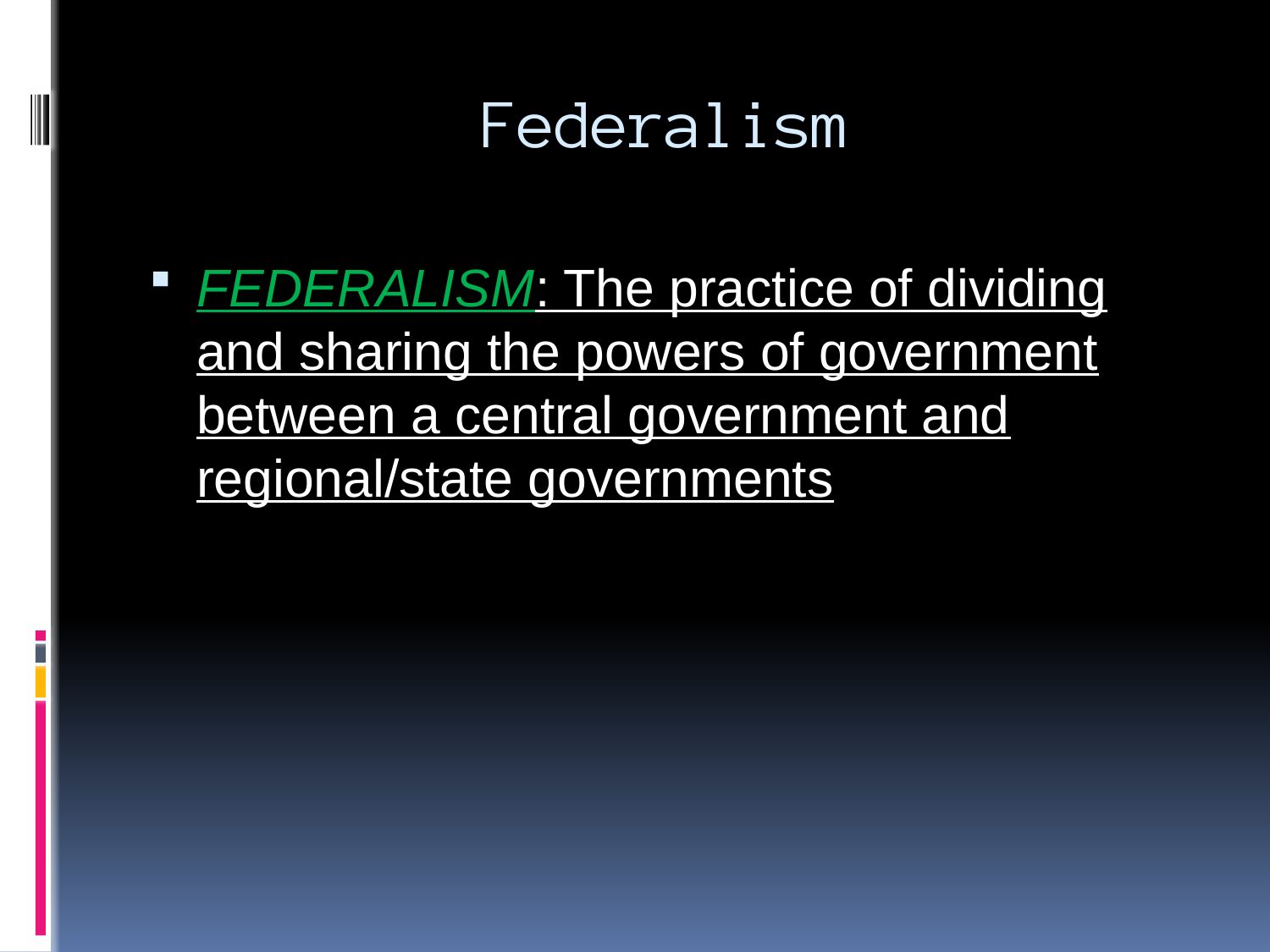

# Federalism
FEDERALISM: The practice of dividing and sharing the powers of government between a central government and regional/state governments